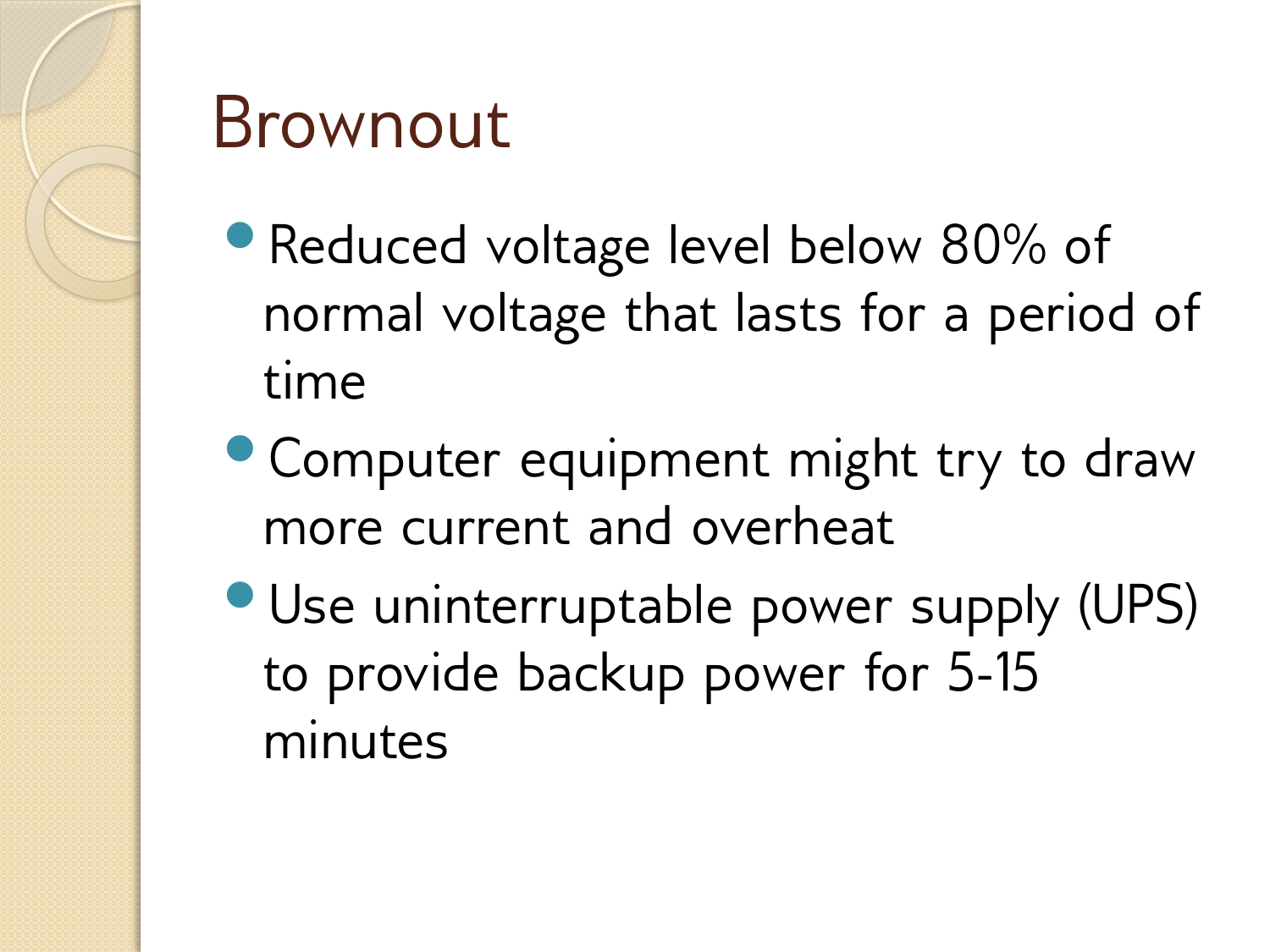

# Brownout
Reduced voltage level below 80% of normal voltage that lasts for a period of time
Computer equipment might try to draw more current and overheat
Use uninterruptable power supply (UPS) to provide backup power for 5-15 minutes